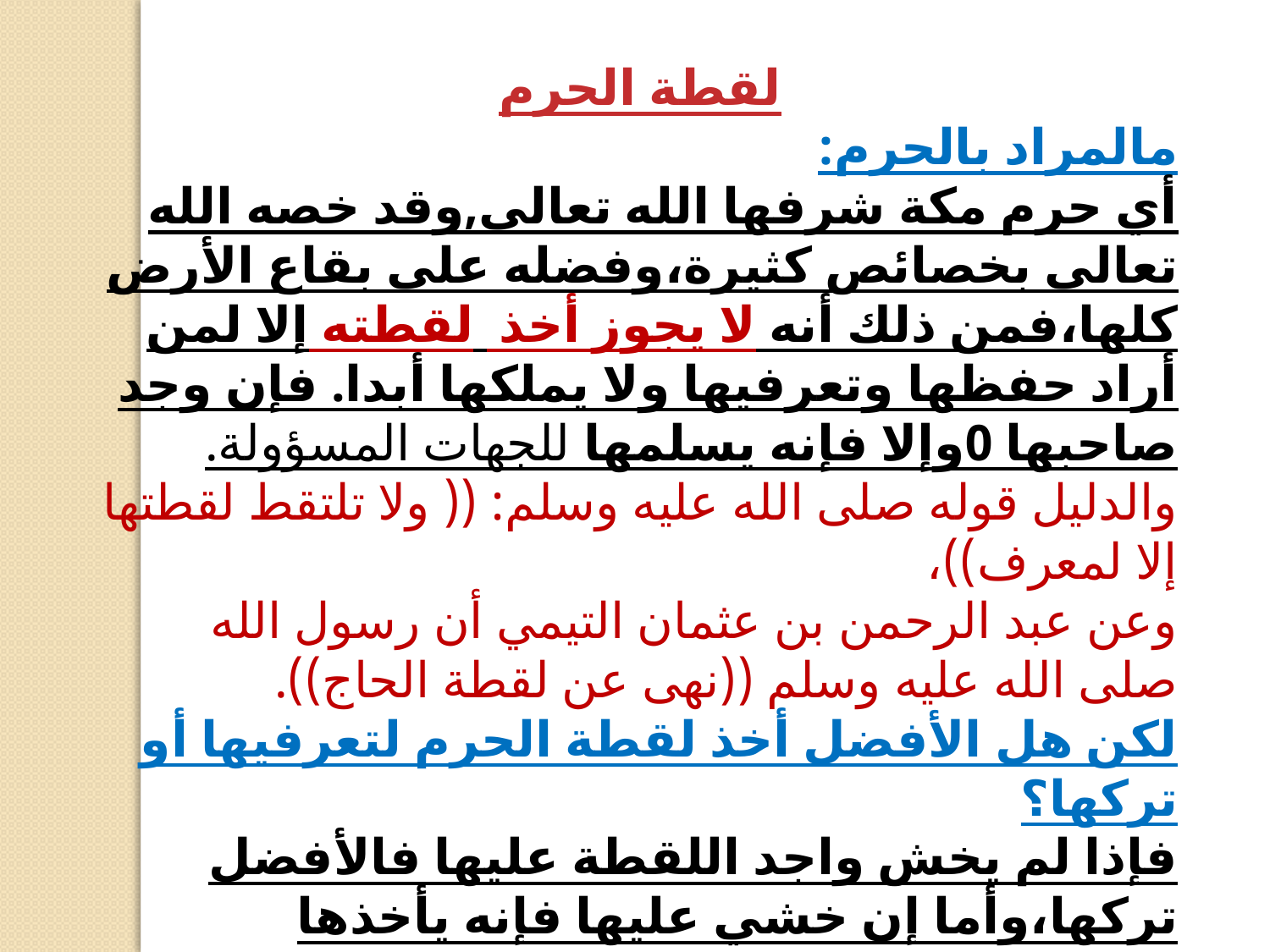

لقطة الحرم
مالمراد بالحرم:
أي حرم مكة شرفها الله تعالى,وقد خصه الله تعالى بخصائص كثيرة،وفضله على بقاع الأرض كلها،فمن ذلك أنه لا يجوز أخذ  لقطته إلا لمن أراد حفظها وتعرفيها ولا يملكها أبدا. فإن وجد صاحبها 0وإلا فإنه يسلمها للجهات المسؤولة.
والدليل قوله صلى الله عليه وسلم: (( ولا تلتقط لقطتها إلا لمعرف))،
وعن عبد الرحمن بن عثمان التيمي أن رسول الله صلى الله عليه وسلم ((نهى عن لقطة الحاج)).
لكن هل الأفضل أخذ لقطة الحرم لتعرفيها أو تركها؟
فإذا لم يخش واجد اللقطة عليها فالأفضل تركها،وأما إن خشي عليها فإنه يأخذها ويعرفها ،فإن استطاع الوصول إلى صاحب المال –كأن يكون رقمه أو رقم فندقه موجودا مع اللقطة –أعطاها له، وإلا فالأفضل أن يعطيها الجهة المسؤولة عن الأموال الضائعة؛